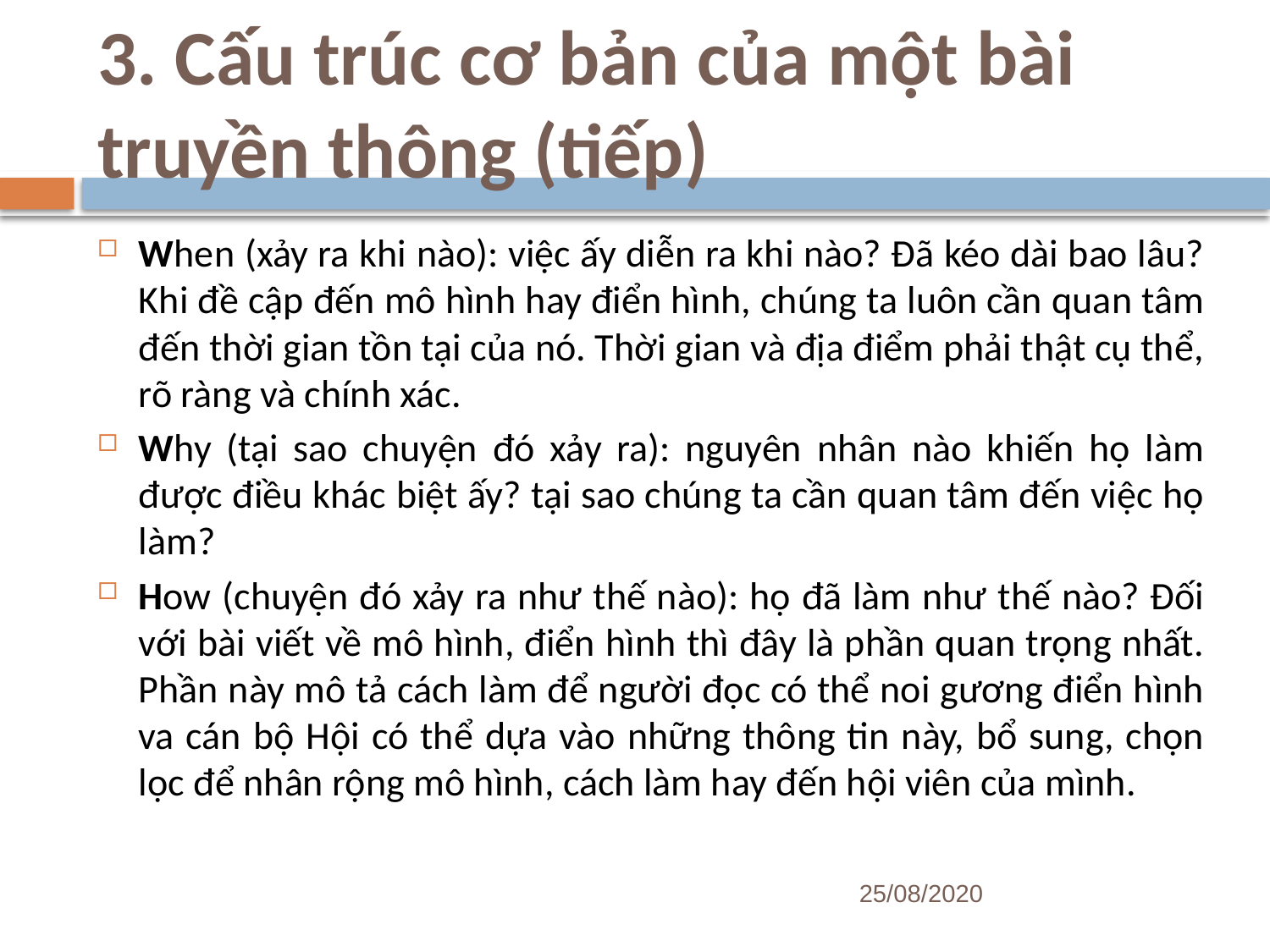

# 3. Cấu trúc cơ bản của một bài truyền thông (tiếp)
When (xảy ra khi nào): việc ấy diễn ra khi nào? Đã kéo dài bao lâu? Khi đề cập đến mô hình hay điển hình, chúng ta luôn cần quan tâm đến thời gian tồn tại của nó. Thời gian và địa điểm phải thật cụ thể, rõ ràng và chính xác.
Why (tại sao chuyện đó xảy ra): nguyên nhân nào khiến họ làm được điều khác biệt ấy? tại sao chúng ta cần quan tâm đến việc họ làm?
How (chuyện đó xảy ra như thế nào): họ đã làm như thế nào? Đối với bài viết về mô hình, điển hình thì đây là phần quan trọng nhất. Phần này mô tả cách làm để người đọc có thể noi gương điển hình va cán bộ Hội có thể dựa vào những thông tin này, bổ sung, chọn lọc để nhân rộng mô hình, cách làm hay đến hội viên của mình.

25/08/2020